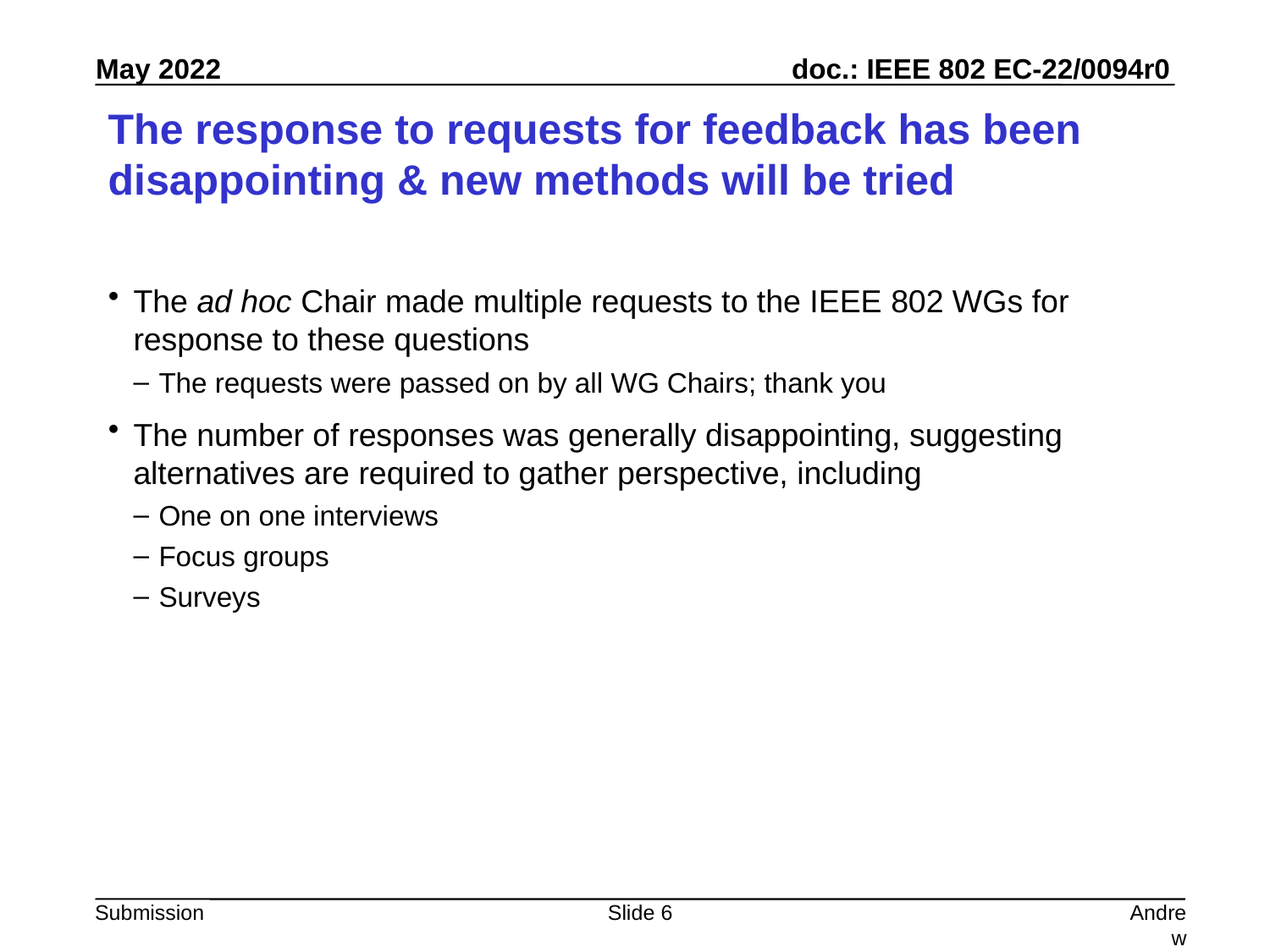

# The response to requests for feedback has been disappointing & new methods will be tried
The ad hoc Chair made multiple requests to the IEEE 802 WGs for response to these questions
The requests were passed on by all WG Chairs; thank you
The number of responses was generally disappointing, suggesting alternatives are required to gather perspective, including
One on one interviews
Focus groups
Surveys
Slide 6
Andrew Myles, Cisco